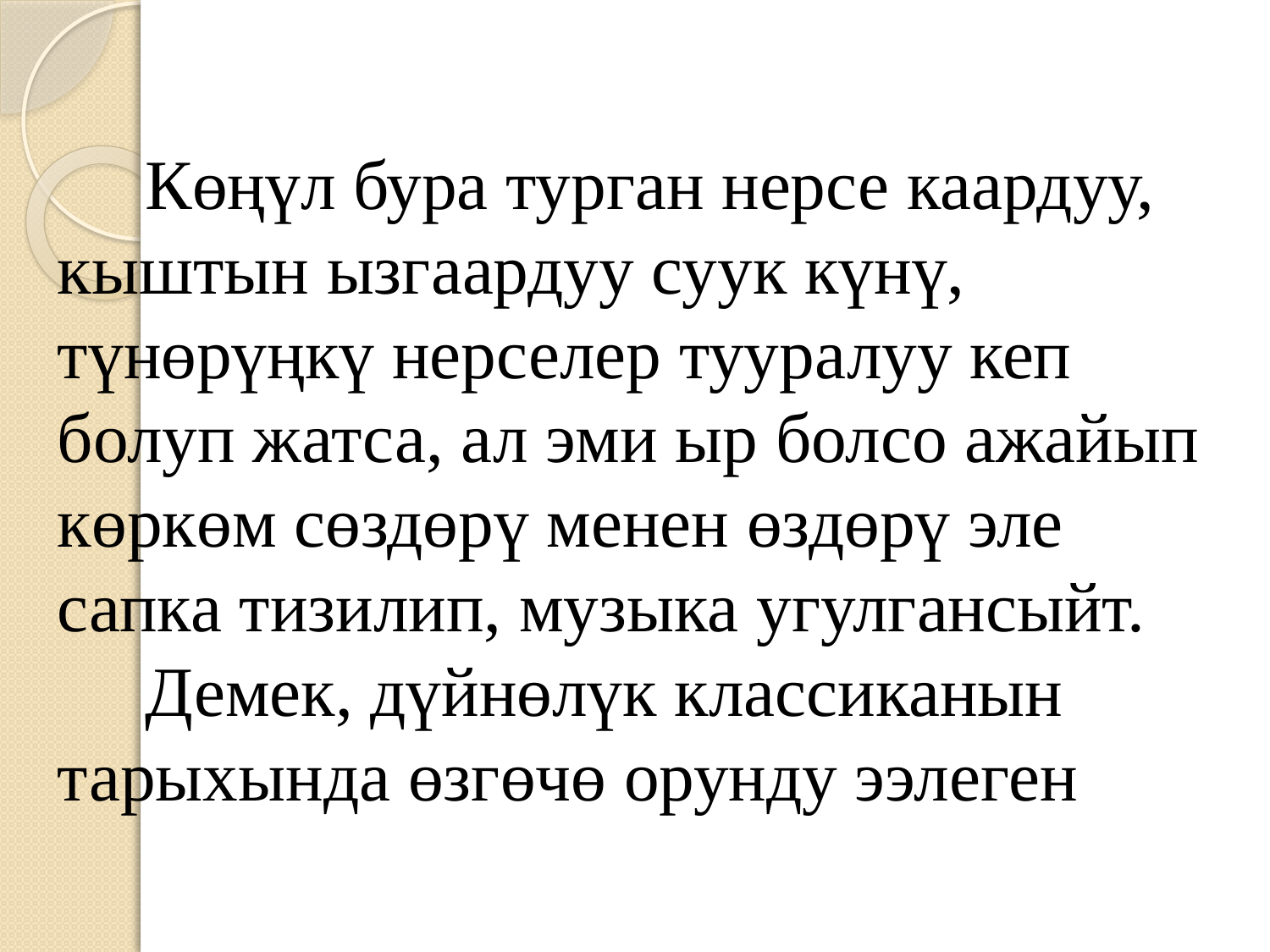

# Көңүл бура турган нерсе каардуу, кыштын ызгаардуу суук күнү, түнөрүңкү нерселер тууралуу кеп болуп жатса, ал эми ыр болсо ажайып көркөм сөздөрү менен өздөрү эле сапка тизилип, музыка угулгансыйт. Демек, дүйнөлүк классиканын тарыхында өзгөчө орунду ээлеген